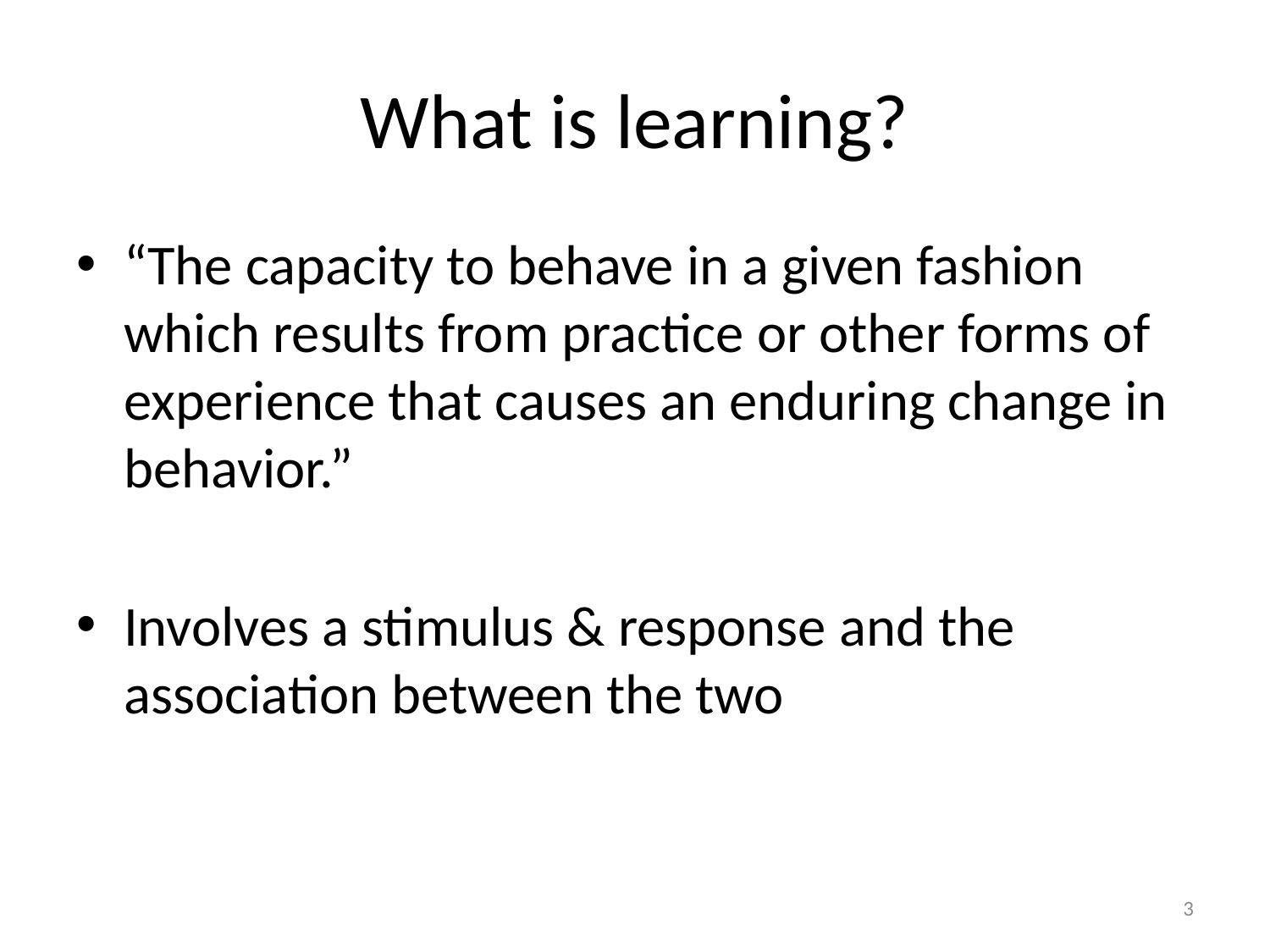

# What is learning?
“The capacity to behave in a given fashion which results from practice or other forms of experience that causes an enduring change in behavior.”

Involves a stimulus & response and the association between the two
3